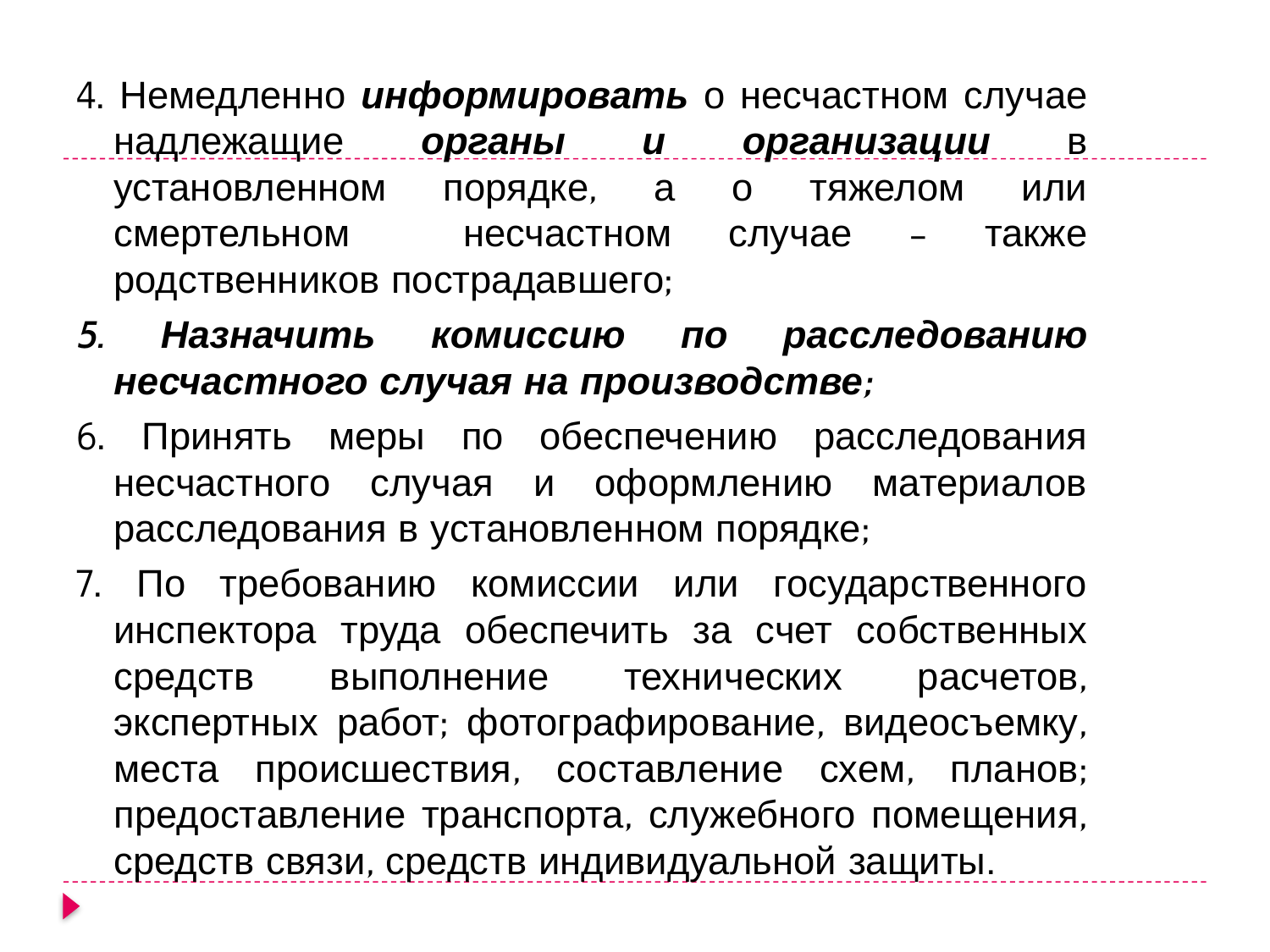

4. Немедленно информировать о несчастном случае надлежащие органы и организации в установленном порядке, а о тяжелом или смертельном  несчастном случае – также родственников пострадавшего;
5. Назначить комиссию по расследованию несчастного случая на производстве;
6. Принять меры по обеспечению расследования несчастного случая и оформлению материалов расследования в установленном порядке;
7. По требованию комиссии или государственного инспектора труда обеспечить за счет собственных средств выполнение технических расчетов, экспертных работ; фотографирование, видеосъемку, места происшествия, составление схем, планов; предоставление транспорта, служебного помещения, средств связи, средств индивидуальной защиты.